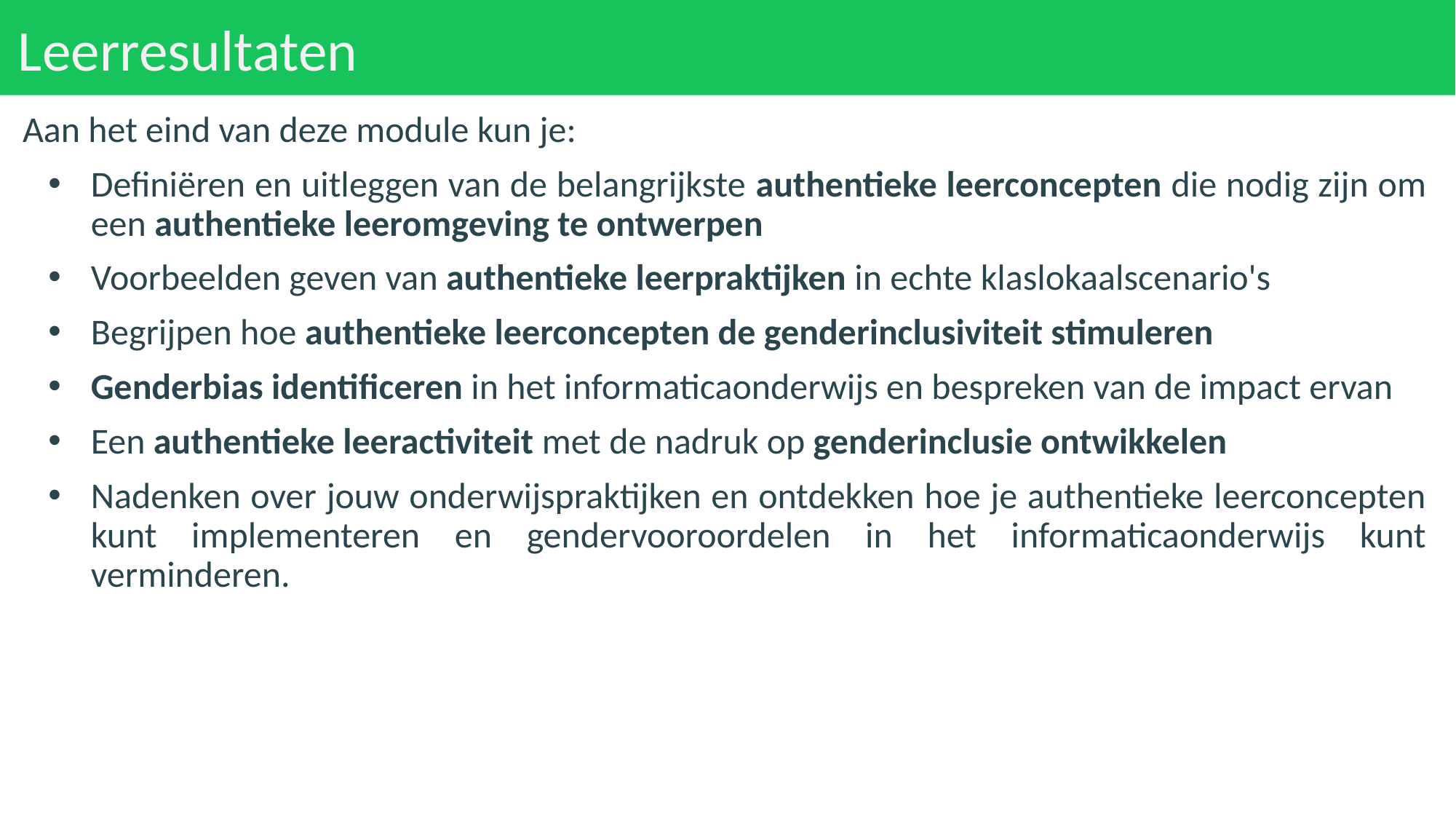

# Leerresultaten
Aan het eind van deze module kun je:
Definiëren en uitleggen van de belangrijkste authentieke leerconcepten die nodig zijn om een authentieke leeromgeving te ontwerpen
Voorbeelden geven van authentieke leerpraktijken in echte klaslokaalscenario's
Begrijpen hoe authentieke leerconcepten de genderinclusiviteit stimuleren
Genderbias identificeren in het informaticaonderwijs en bespreken van de impact ervan
Een authentieke leeractiviteit met de nadruk op genderinclusie ontwikkelen
Nadenken over jouw onderwijspraktijken en ontdekken hoe je authentieke leerconcepten kunt implementeren en gendervooroordelen in het informaticaonderwijs kunt verminderen.